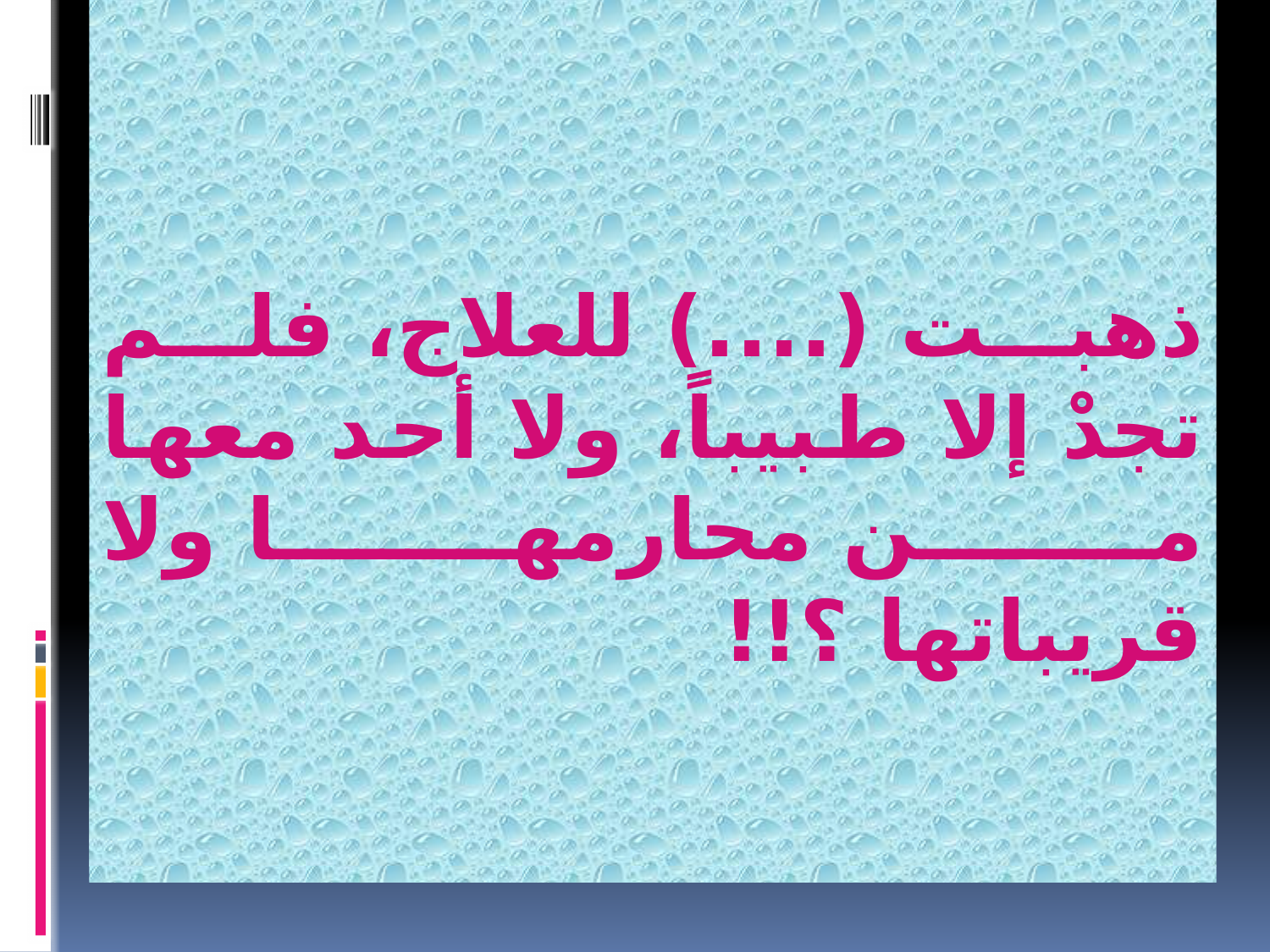

ذهبت (....) للعلاج، فلم تجدْ إلا طبيباً، ولا أحد معها من محارمها ولا قريباتها ؟!!